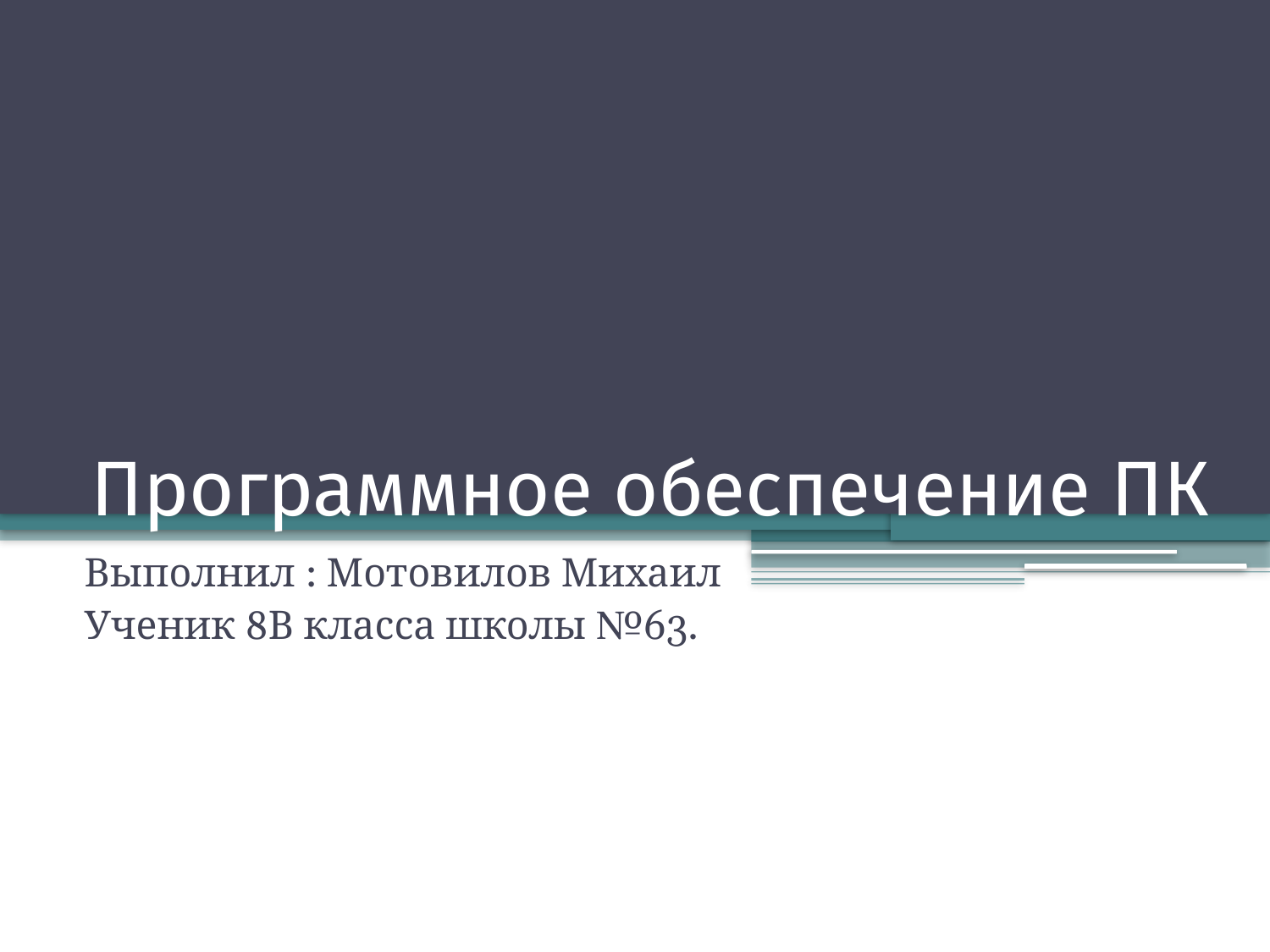

# Программное обеспечение ПК
Выполнил : Мотовилов Михаил
Ученик 8В класса школы №63.